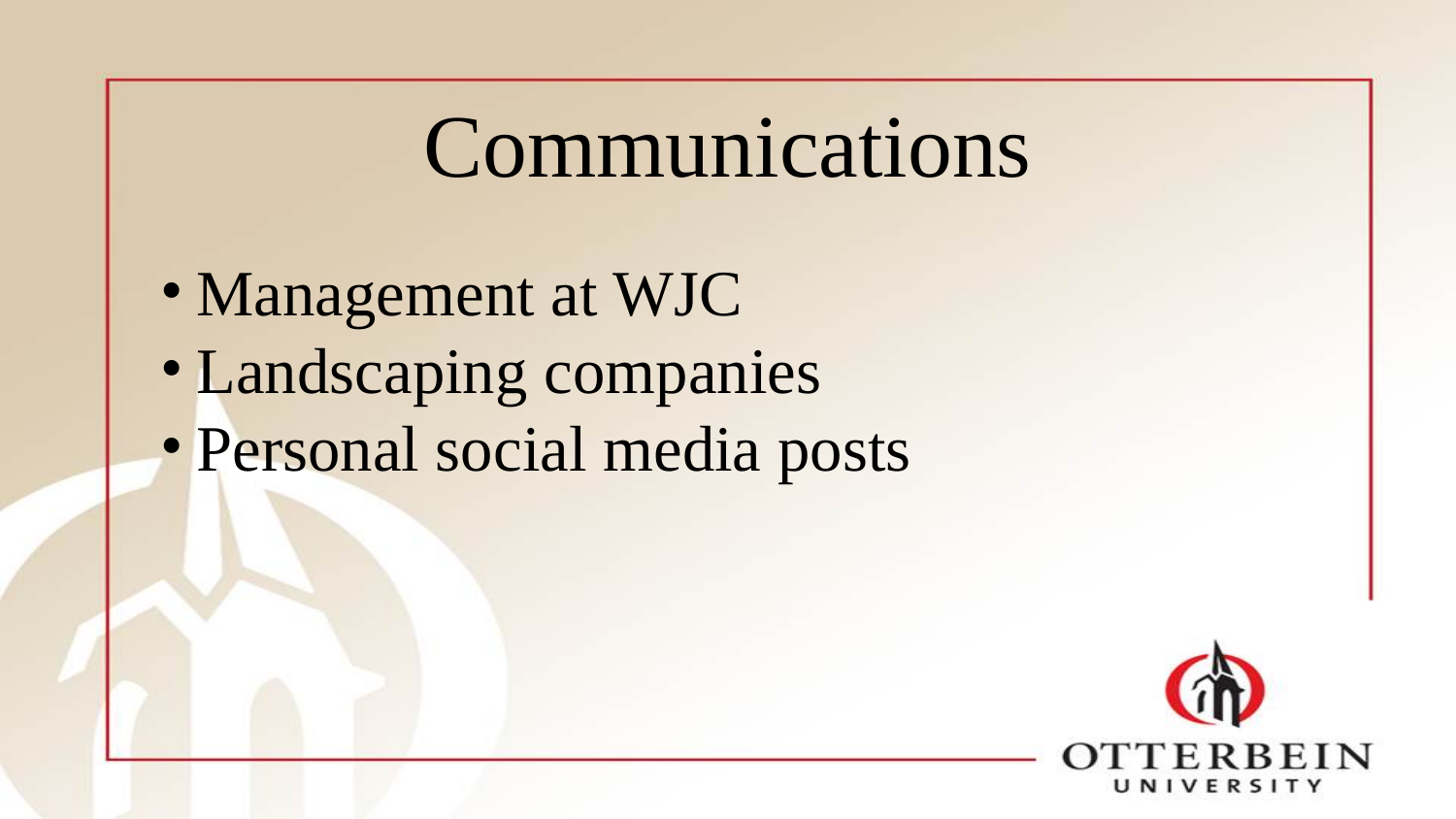

# Communications
Management at WJC
Landscaping companies
Personal social media posts